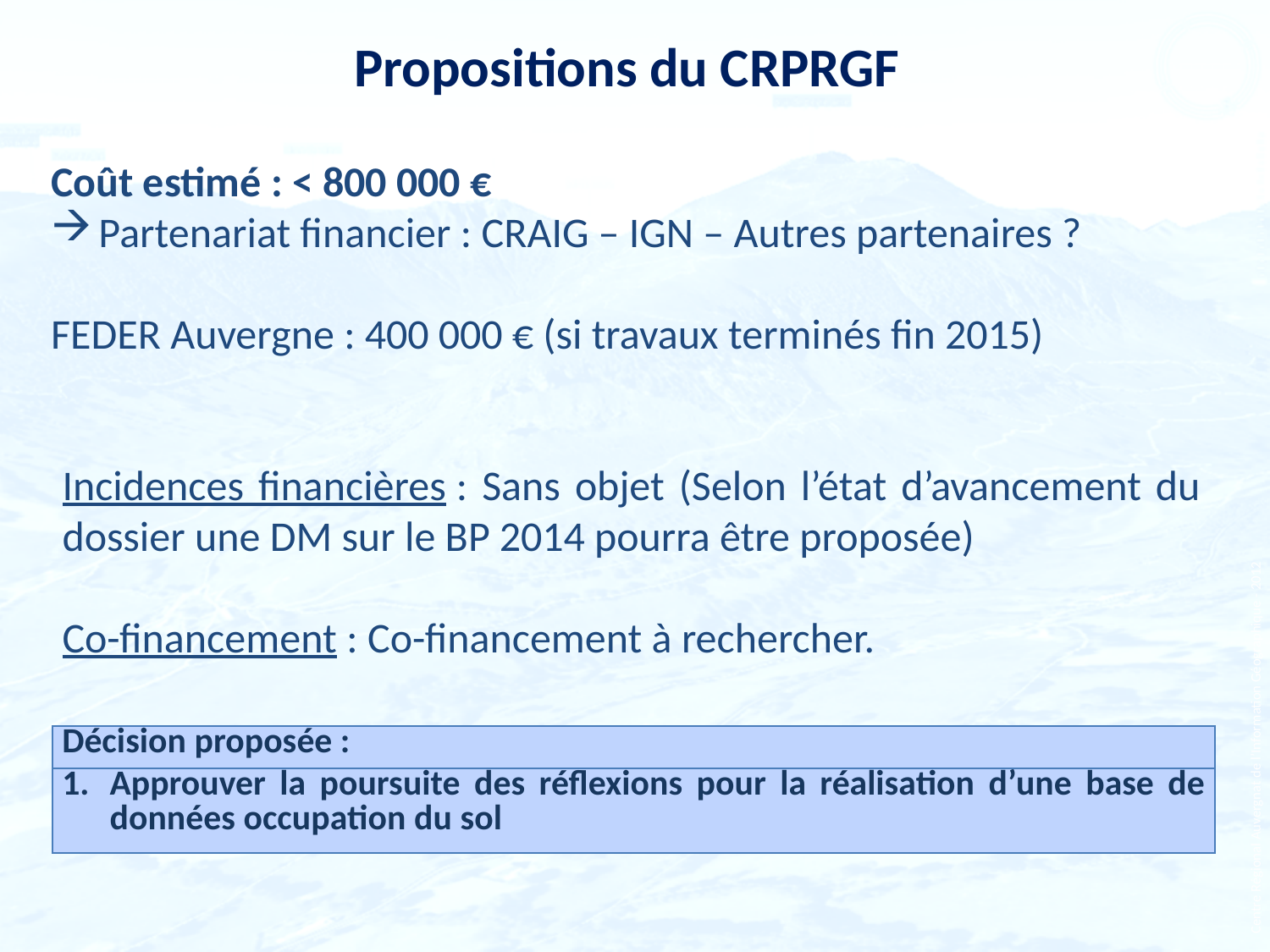

Propositions du CRPRGF
Coût estimé : < 800 000 €
Partenariat financier : CRAIG – IGN – Autres partenaires ?

FEDER Auvergne : 400 000 € (si travaux terminés fin 2015)
Incidences financières : Sans objet (Selon l’état d’avancement du dossier une DM sur le BP 2014 pourra être proposée)

Co-financement : Co-financement à rechercher.
| Décision proposée : |
| --- |
| Approuver la poursuite des réflexions pour la réalisation d’une base de données occupation du sol |